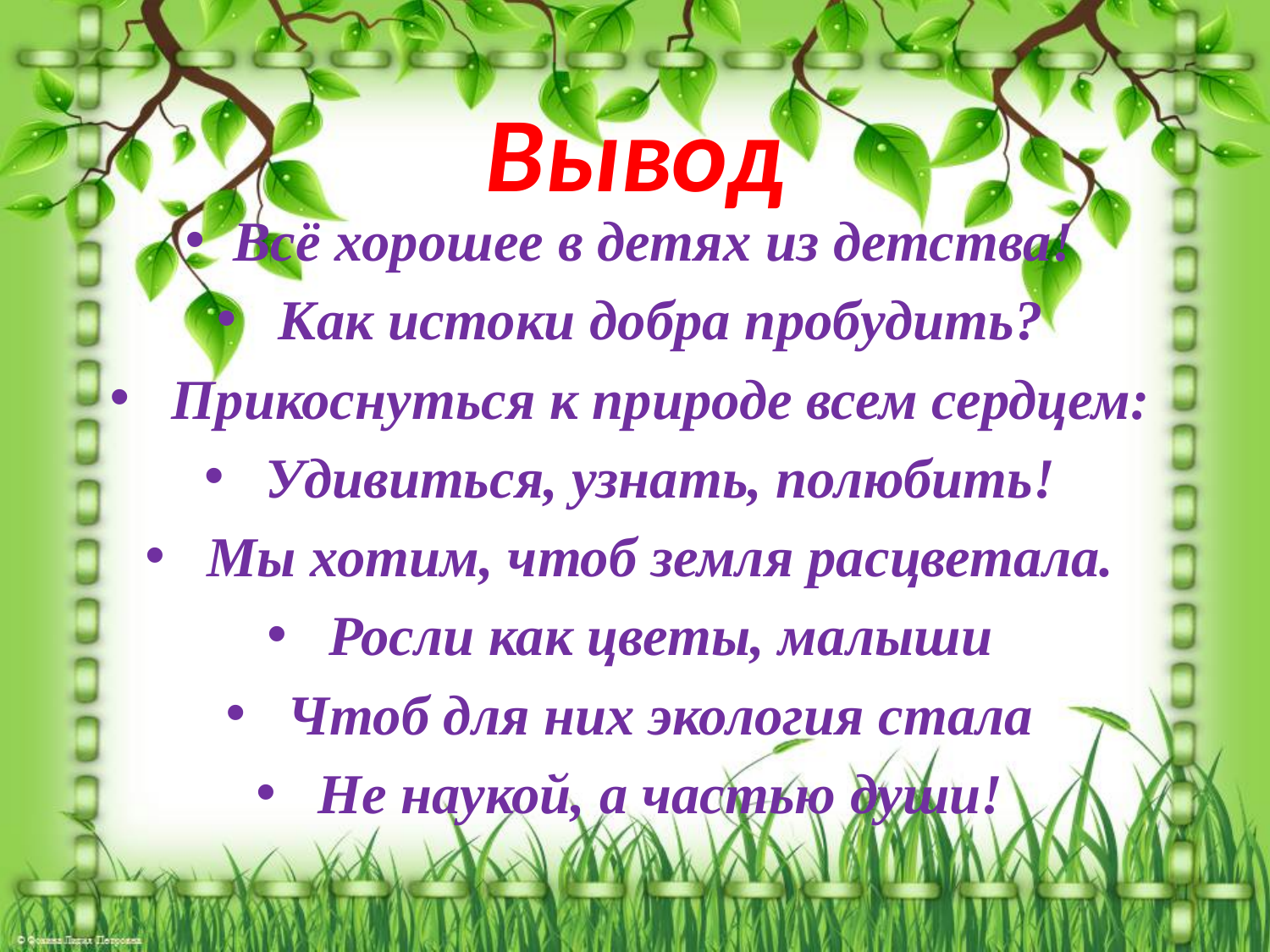

# Вывод
Всё хорошее в детях из детства!
 Как истоки добра пробудить?
 Прикоснуться к природе всем сердцем:
 Удивиться, узнать, полюбить!
 Мы хотим, чтоб земля расцветала.
 Росли как цветы, малыши
 Чтоб для них экология стала
 Не наукой, а частью души!